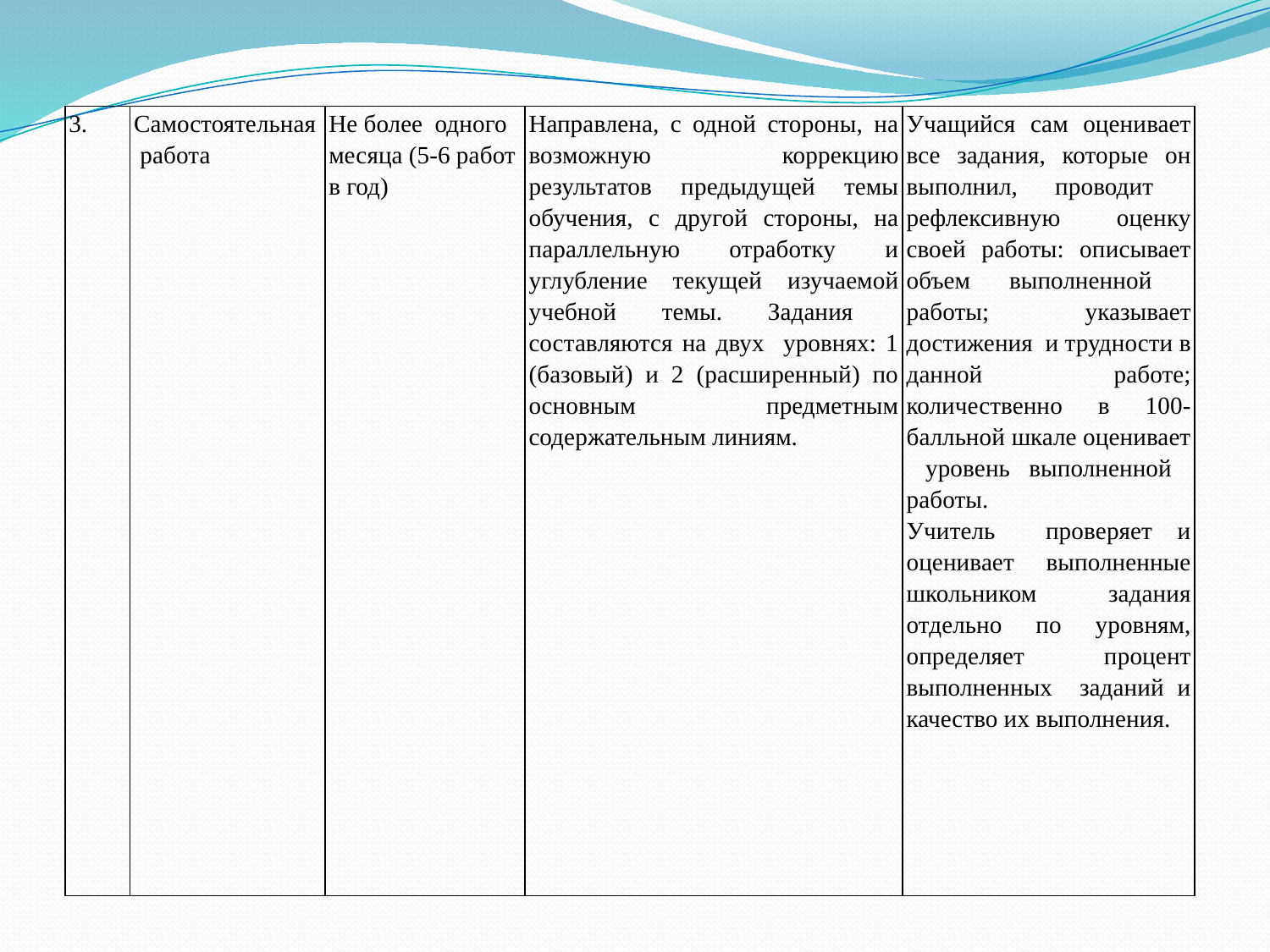

| 3. | Самостоятельная работа | Не более одного месяца (5-6 работ в год) | Направлена, с одной стороны, на возможную коррекцию результатов предыдущей темы обучения, с другой стороны, на параллельную отработку и углубление текущей изучаемой учебной темы. Задания составляются на двух уровнях: 1 (базовый) и 2 (расширенный) по основным предметным содержательным линиям. | Учащийся сам оценивает все задания, которые он выполнил, проводит рефлексивную оценку своей работы: описывает объем выполненной работы; указывает достижения и трудности в данной работе; количественно в 100-балльной шкале оценивает уровень выполненной работы. Учитель проверяет и оценивает выполненные школьником задания отдельно по уровням, определяет процент выполненных заданий и качество их выполнения. |
| --- | --- | --- | --- | --- |